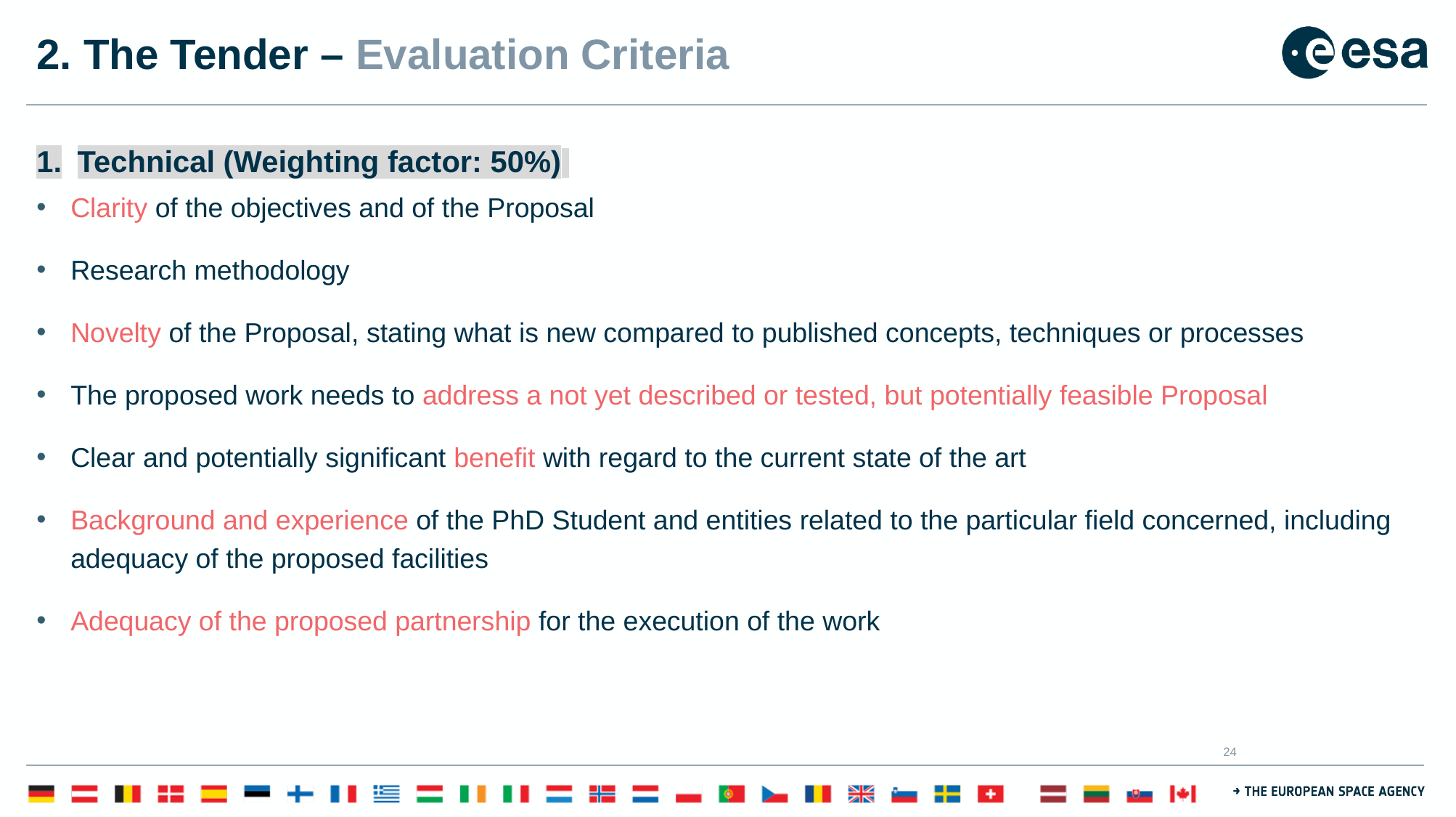

# 2. The Tender – Evaluation Criteria
Technical (Weighting factor: 50%)
Clarity of the objectives and of the Proposal
Research methodology
Novelty of the Proposal, stating what is new compared to published concepts, techniques or processes
The proposed work needs to address a not yet described or tested, but potentially feasible Proposal
Clear and potentially significant benefit with regard to the current state of the art
Background and experience of the PhD Student and entities related to the particular field concerned, including adequacy of the proposed facilities
Adequacy of the proposed partnership for the execution of the work